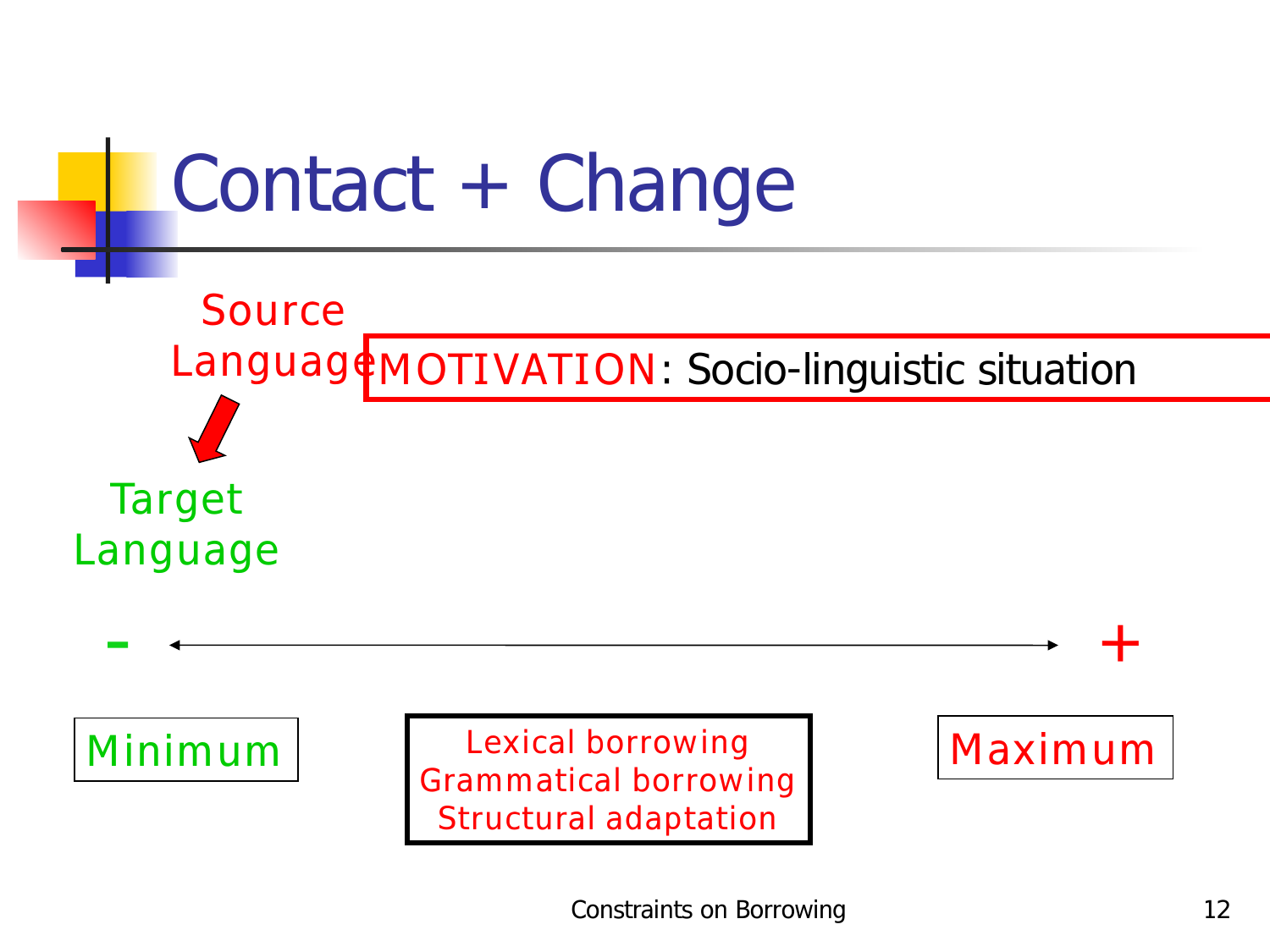

# Contact + Change
Source
Language
MOTIVATION: Socio-linguistic situation

Target
Language
-
+

Lexical borrowing
Grammatical borrowing
Structural adaptation
Maximum
Minimum
Constraints on Borrowing
12